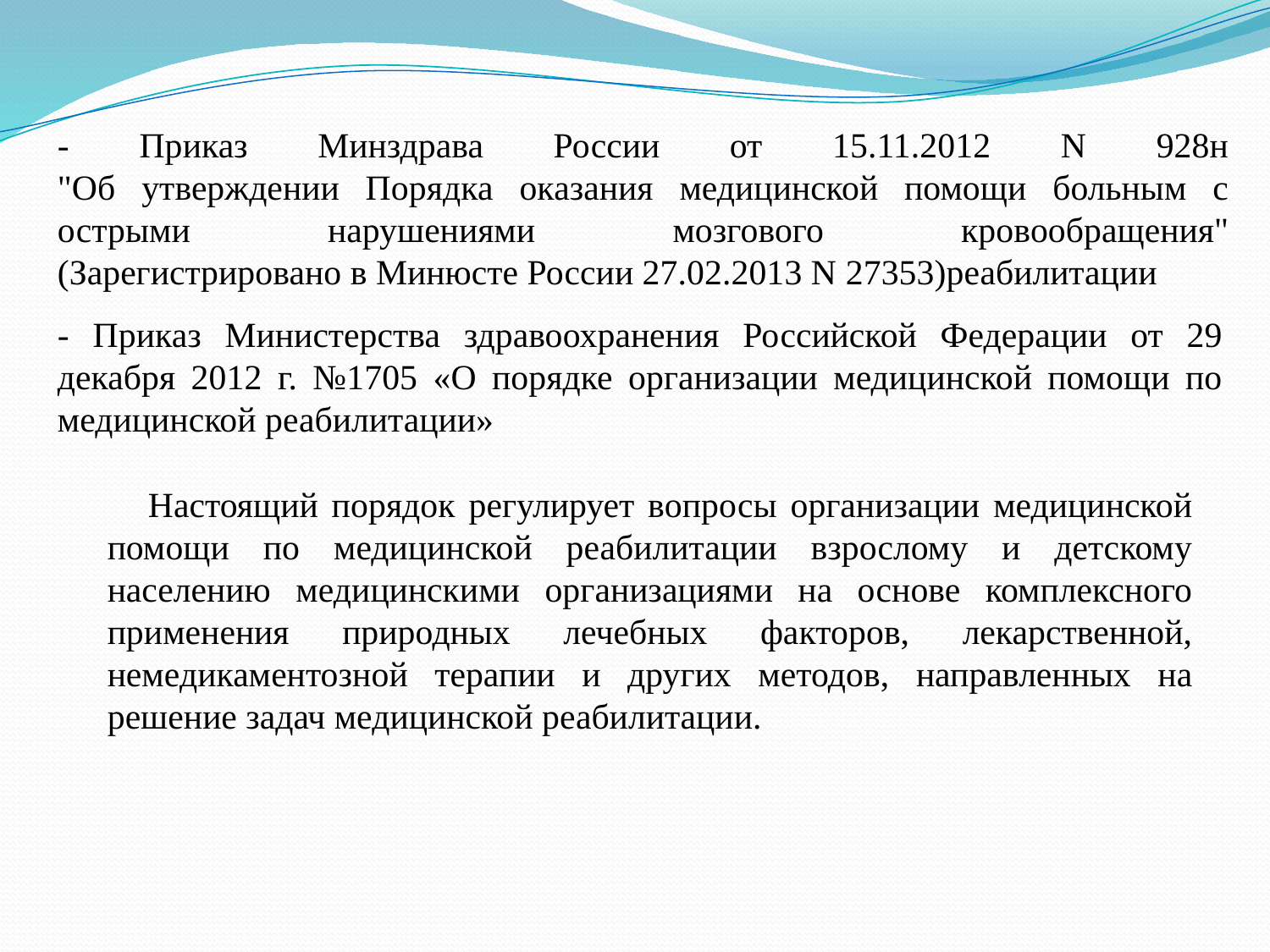

- Приказ Минздрава России от 15.11.2012 N 928н
"Об утверждении Порядка оказания медицинской помощи больным с острыми нарушениями мозгового кровообращения"
(Зарегистрировано в Минюсте России 27.02.2013 N 27353)реабилитации
- Приказ Министерства здравоохранения Российской Федерации от 29 декабря 2012 г. №1705 «О порядке организации медицинской помощи по медицинской реабилитации»
   Настоящий порядок регулирует вопросы организации медицинской помощи по медицинской реабилитации взрослому и детскому населению медицинскими организациями на основе комплексного применения природных лечебных факторов, лекарственной, немедикаментозной терапии и других методов, направленных на решение задач медицинской реабилитации.